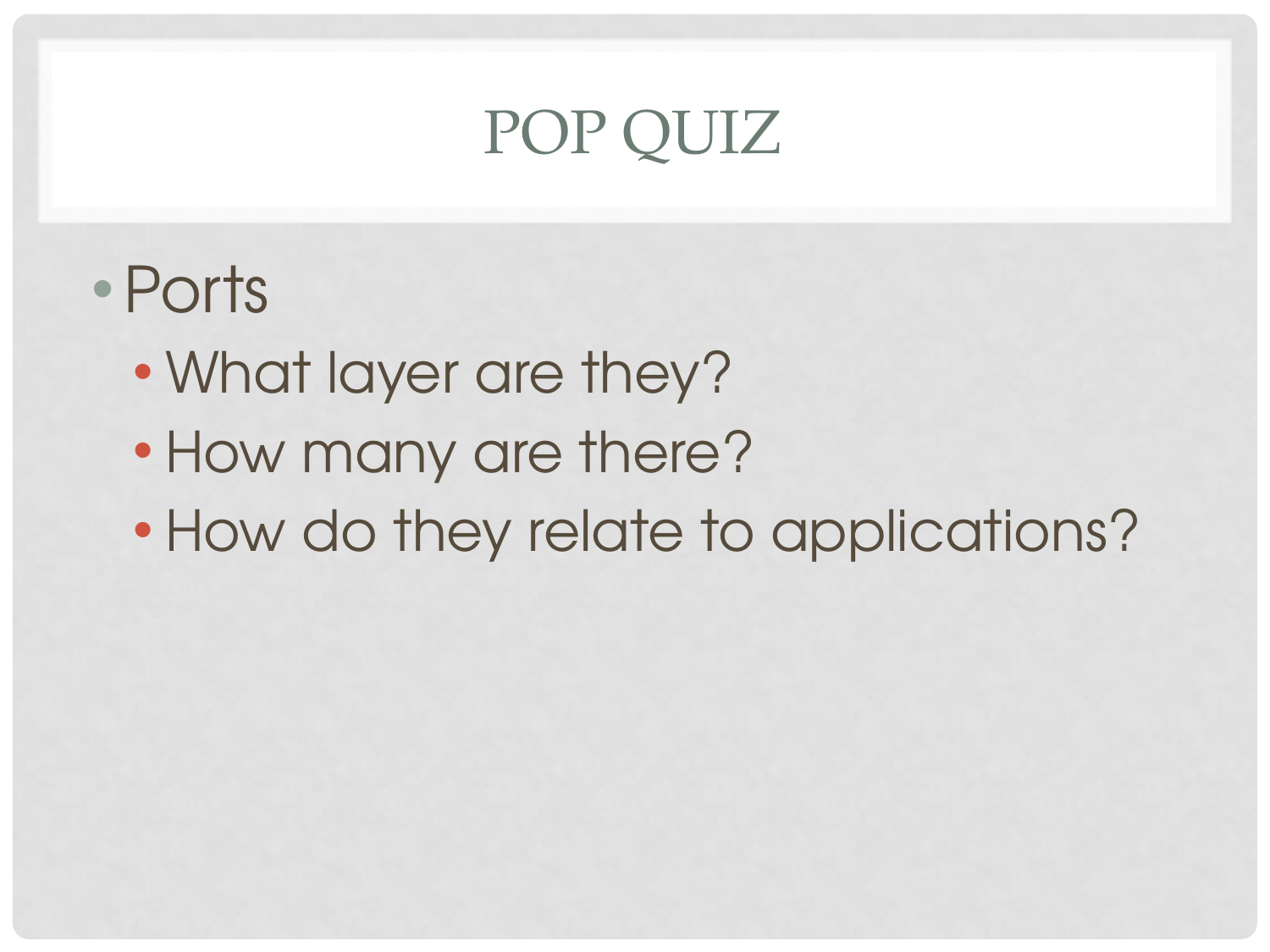

# Pop quiz
Ports
What layer are they?
How many are there?
How do they relate to applications?